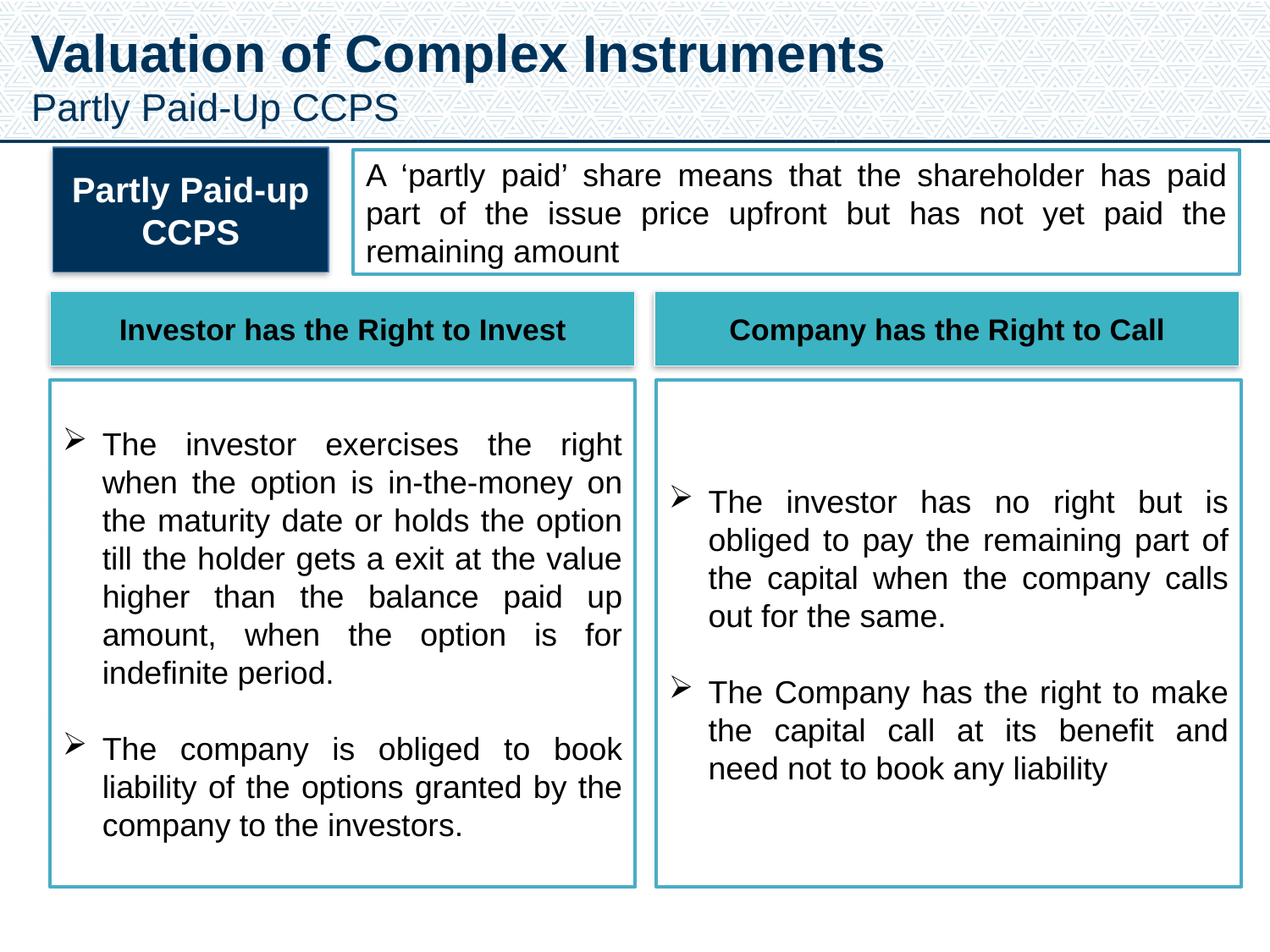

Valuation of Complex Instruments
Partly Paid-Up CCPS
Partly Paid-up CCPS
A ‘partly paid’ share means that the shareholder has paid part of the issue price upfront but has not yet paid the remaining amount
Investor has the Right to Invest
Company has the Right to Call
The investor has no right but is obliged to pay the remaining part of the capital when the company calls out for the same.

The Company has the right to make the capital call at its benefit and need not to book any liability
The investor exercises the right when the option is in-the-money on the maturity date or holds the option till the holder gets a exit at the value higher than the balance paid up amount, when the option is for indefinite period.

The company is obliged to book liability of the options granted by the company to the investors.